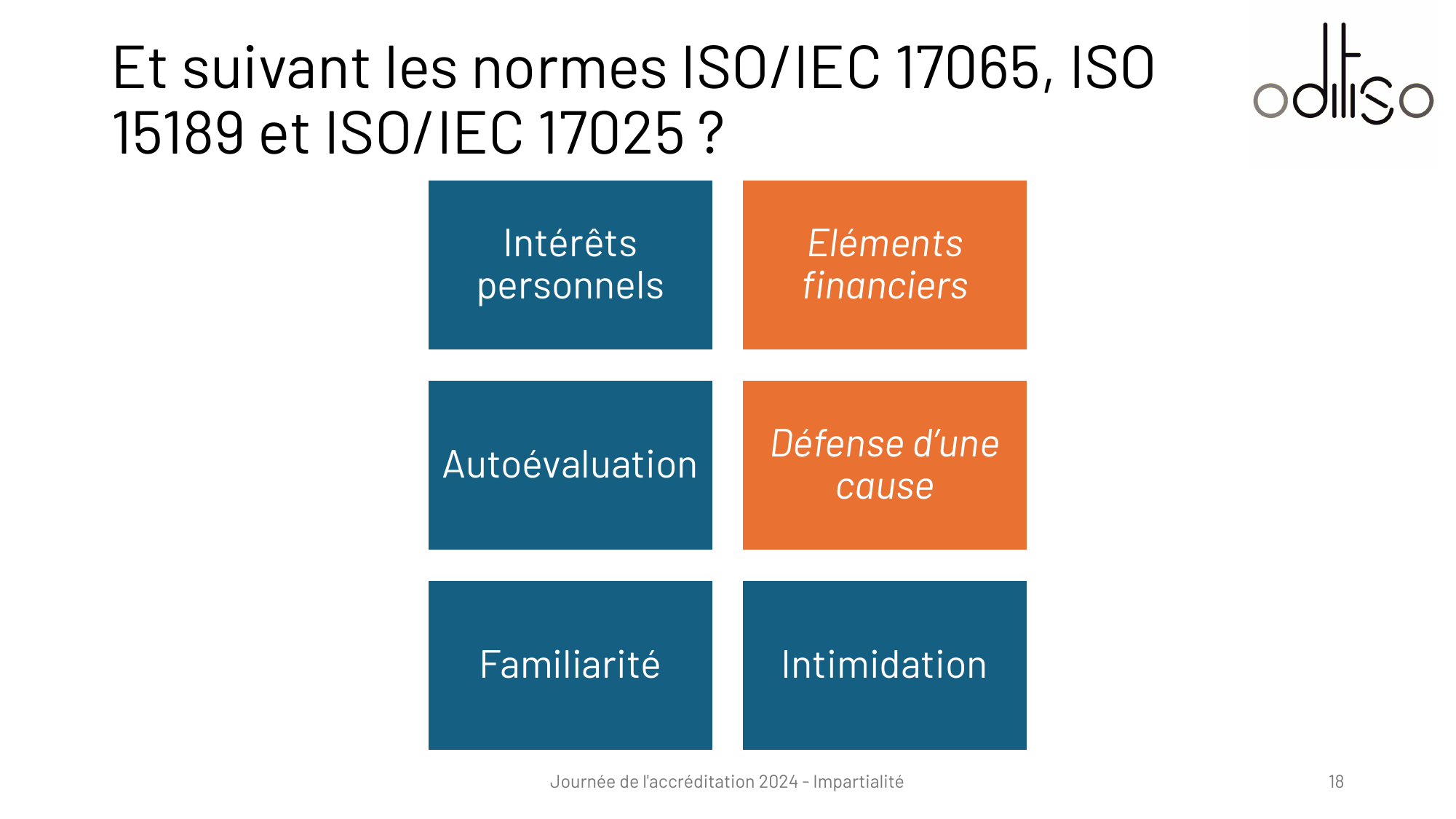

# Et suivant les normes ISO/IEC 17065, ISO 15189 et ISO/IEC 17025 ?
Intérêts personnels
Eléments financiers
Autoévaluation
Défense d’une cause
Familiarité
Intimidation
Journée de l'accréditation 2024 - Impartialité
18